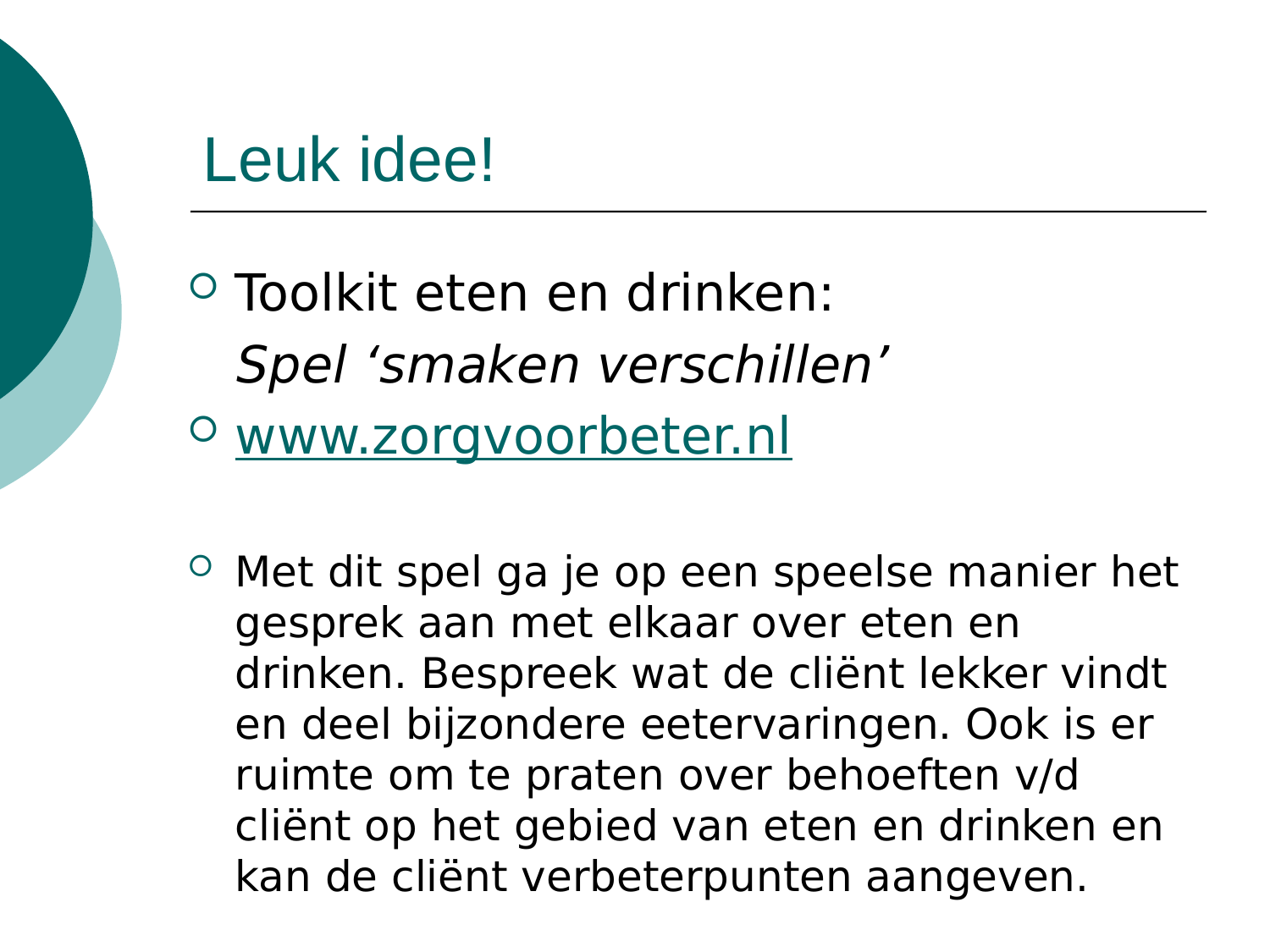

# Leuk idee!
Toolkit eten en drinken:
   Spel ‘smaken verschillen’
www.zorgvoorbeter.nl

Met dit spel ga je op een speelse manier het gesprek aan met elkaar over eten en drinken. Bespreek wat de cliënt lekker vindt en deel bijzondere eetervaringen. Ook is er ruimte om te praten over behoeften v/d cliënt op het gebied van eten en drinken en kan de cliënt verbeterpunten aangeven.